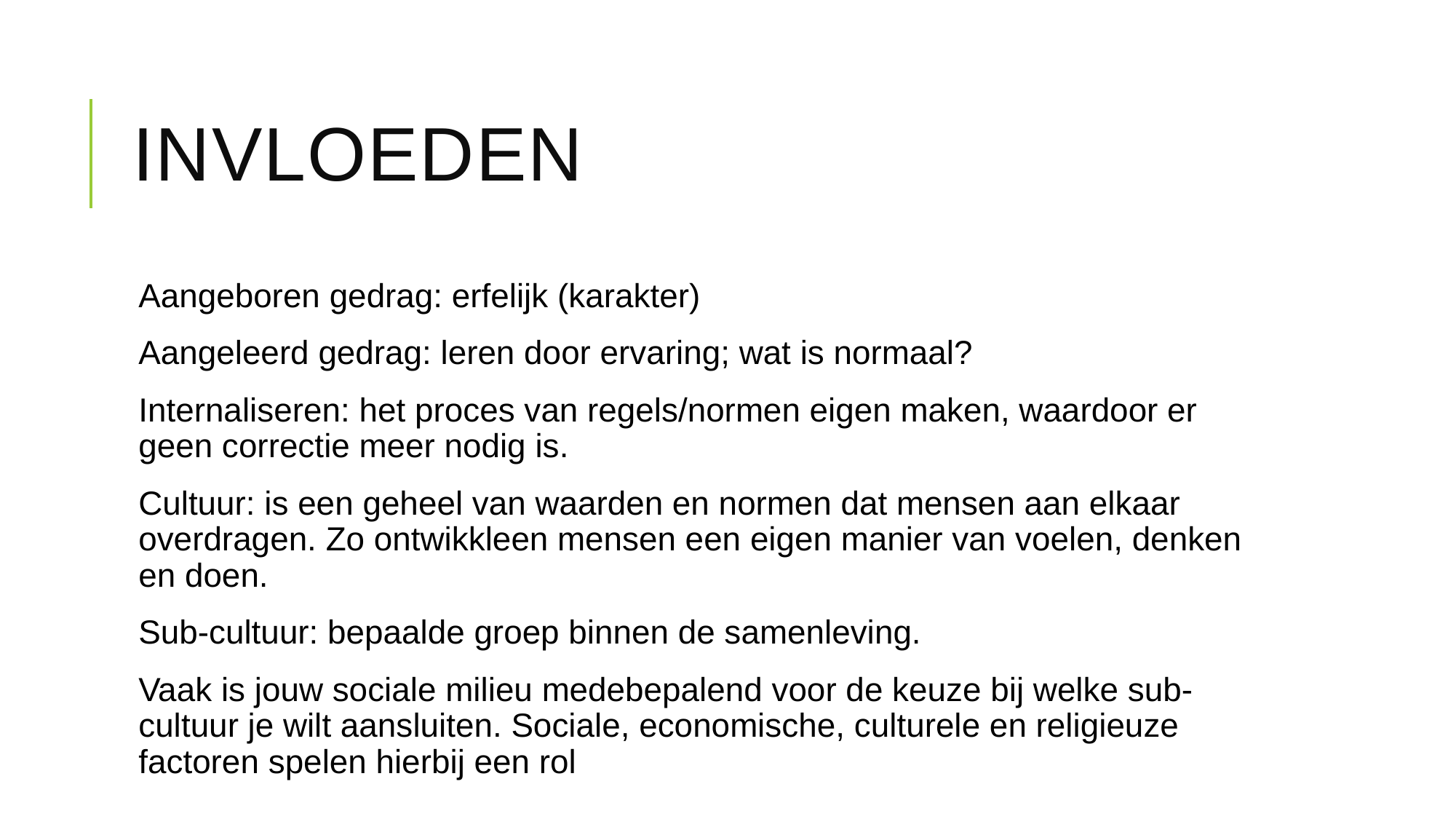

# invloeden
Aangeboren gedrag: erfelijk (karakter)
Aangeleerd gedrag: leren door ervaring; wat is normaal?
Internaliseren: het proces van regels/normen eigen maken, waardoor er geen correctie meer nodig is.
Cultuur: is een geheel van waarden en normen dat mensen aan elkaar overdragen. Zo ontwikkleen mensen een eigen manier van voelen, denken en doen.
Sub-cultuur: bepaalde groep binnen de samenleving.
Vaak is jouw sociale milieu medebepalend voor de keuze bij welke sub-cultuur je wilt aansluiten. Sociale, economische, culturele en religieuze factoren spelen hierbij een rol